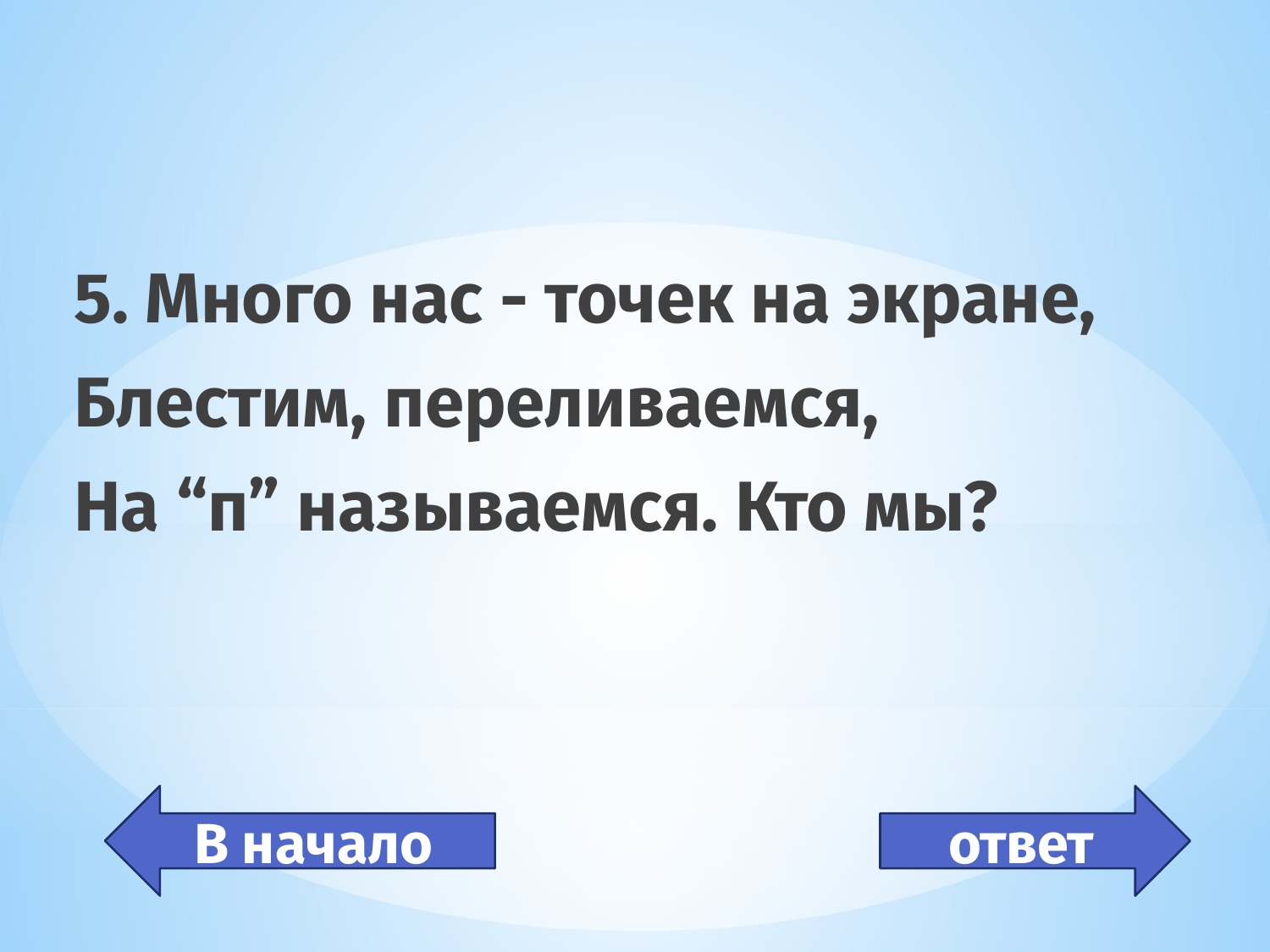

5. Много нас - точек на экране,
Блестим, переливаемся,
На “п” называемся. Кто мы?
В начало
ответ

пиксель